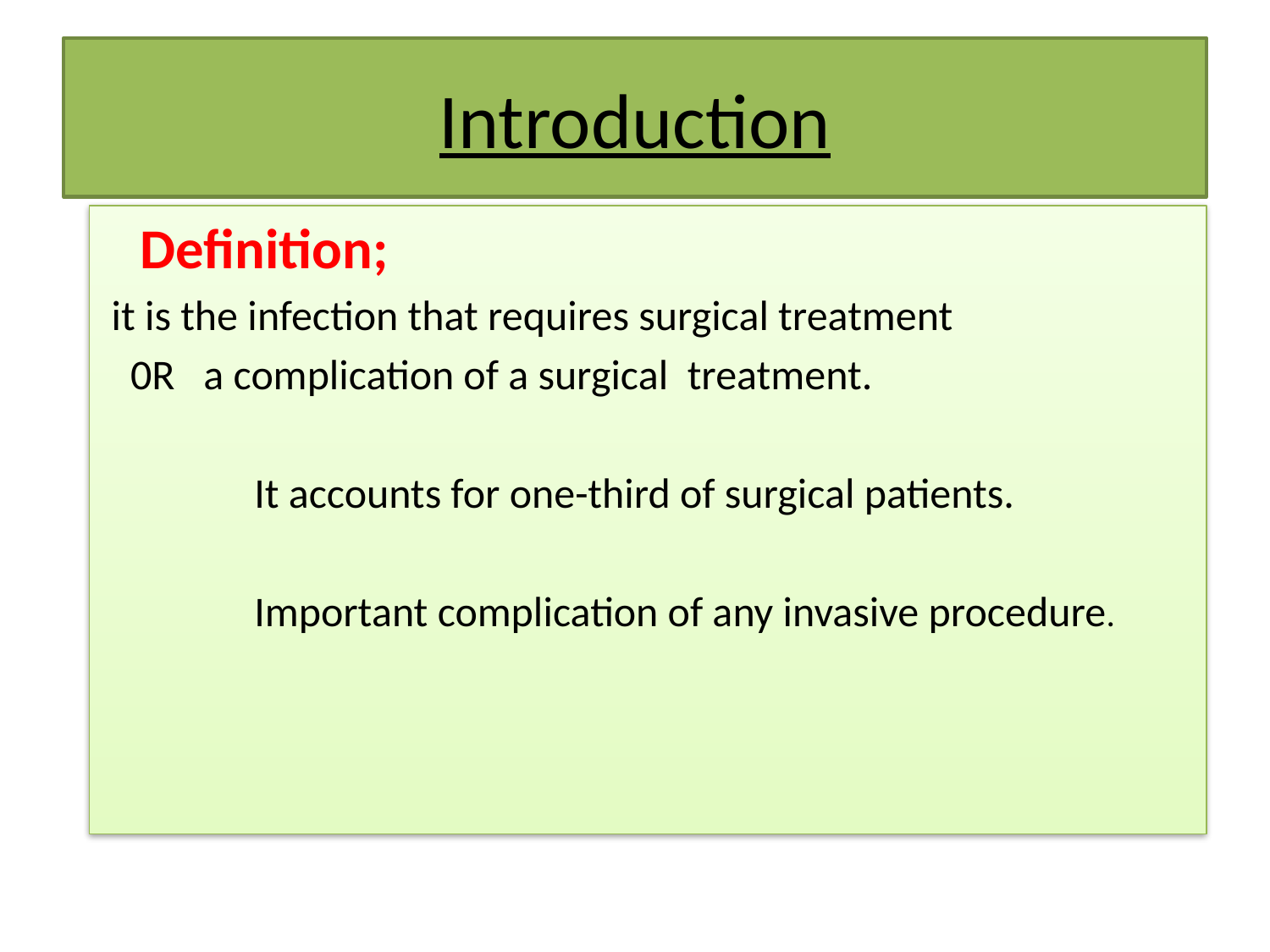

# Introduction
   Definition;
 it is the infection that requires surgical treatment
   0R   a complication of a surgical  treatment.

                It accounts for one-third of surgical patients.

                Important complication of any invasive procedure.